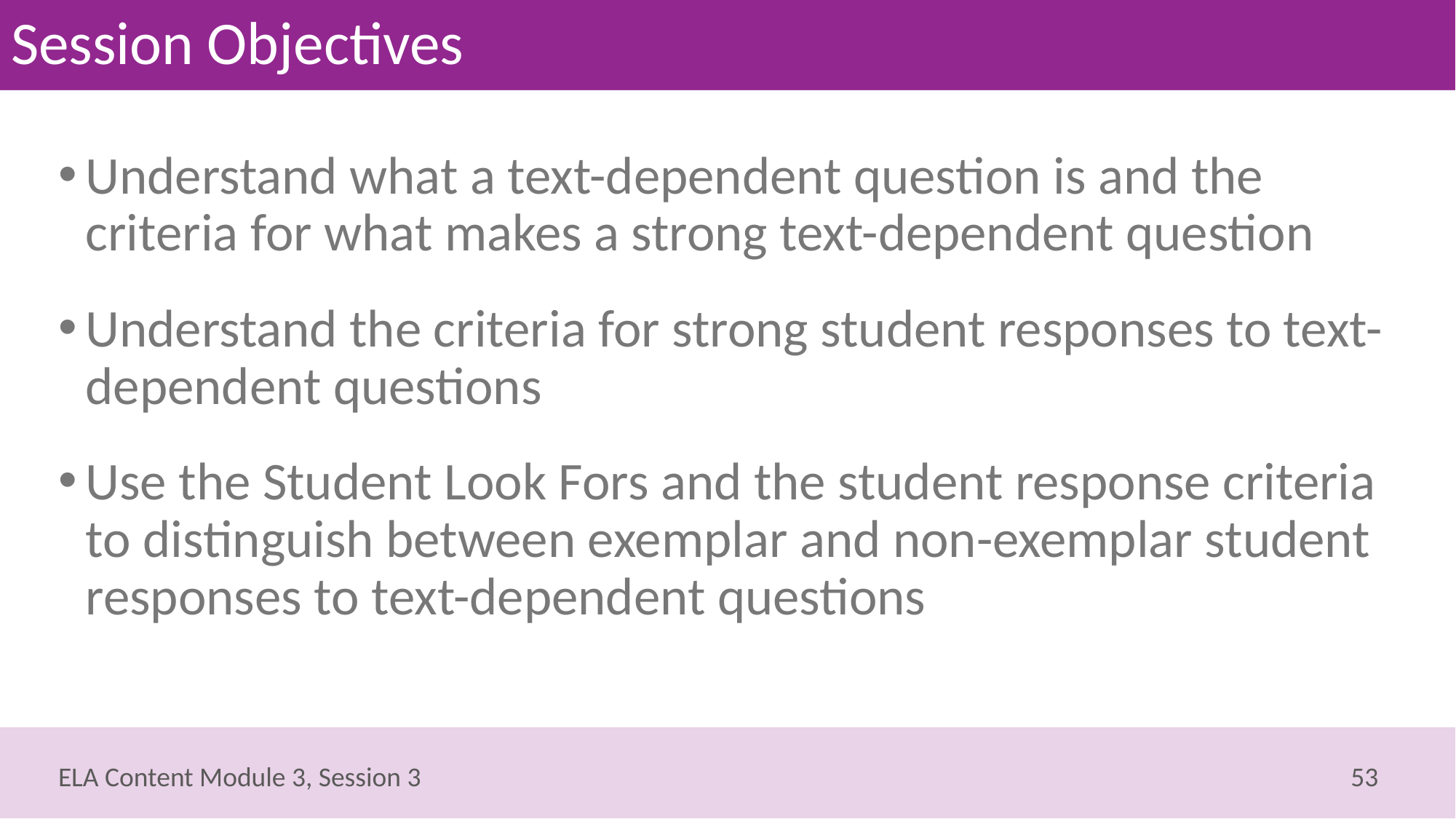

# Session Objectives
Understand what a text-dependent question is and the criteria for what makes a strong text-dependent question

Understand the criteria for strong student responses to text-dependent questions

Use the Student Look Fors and the student response criteria to distinguish between exemplar and non-exemplar student responses to text-dependent questions
53